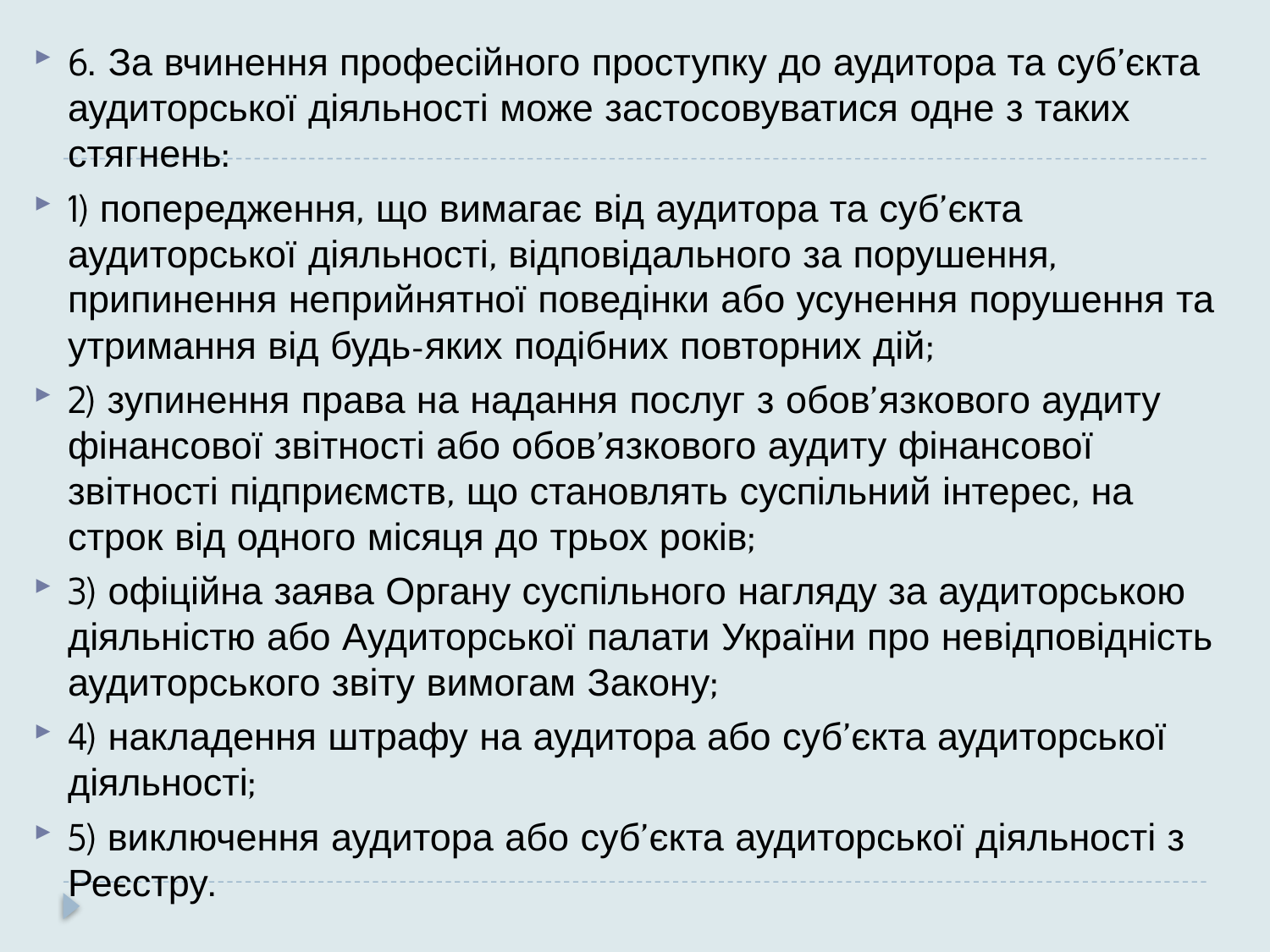

6. За вчинення професійного проступку до аудитора та суб’єкта аудиторської діяльності може застосовуватися одне з таких стягнень:
1) попередження, що вимагає від аудитора та суб’єкта аудиторської діяльності, відповідального за порушення, припинення неприйнятної поведінки або усунення порушення та утримання від будь-яких подібних повторних дій;
2) зупинення права на надання послуг з обов’язкового аудиту фінансової звітності або обов’язкового аудиту фінансової звітності підприємств, що становлять суспільний інтерес, на строк від одного місяця до трьох років;
3) офіційна заява Органу суспільного нагляду за аудиторською діяльністю або Аудиторської палати України про невідповідність аудиторського звіту вимогам Закону;
4) накладення штрафу на аудитора або суб’єкта аудиторської діяльності;
5) виключення аудитора або суб’єкта аудиторської діяльності з Реєстру.